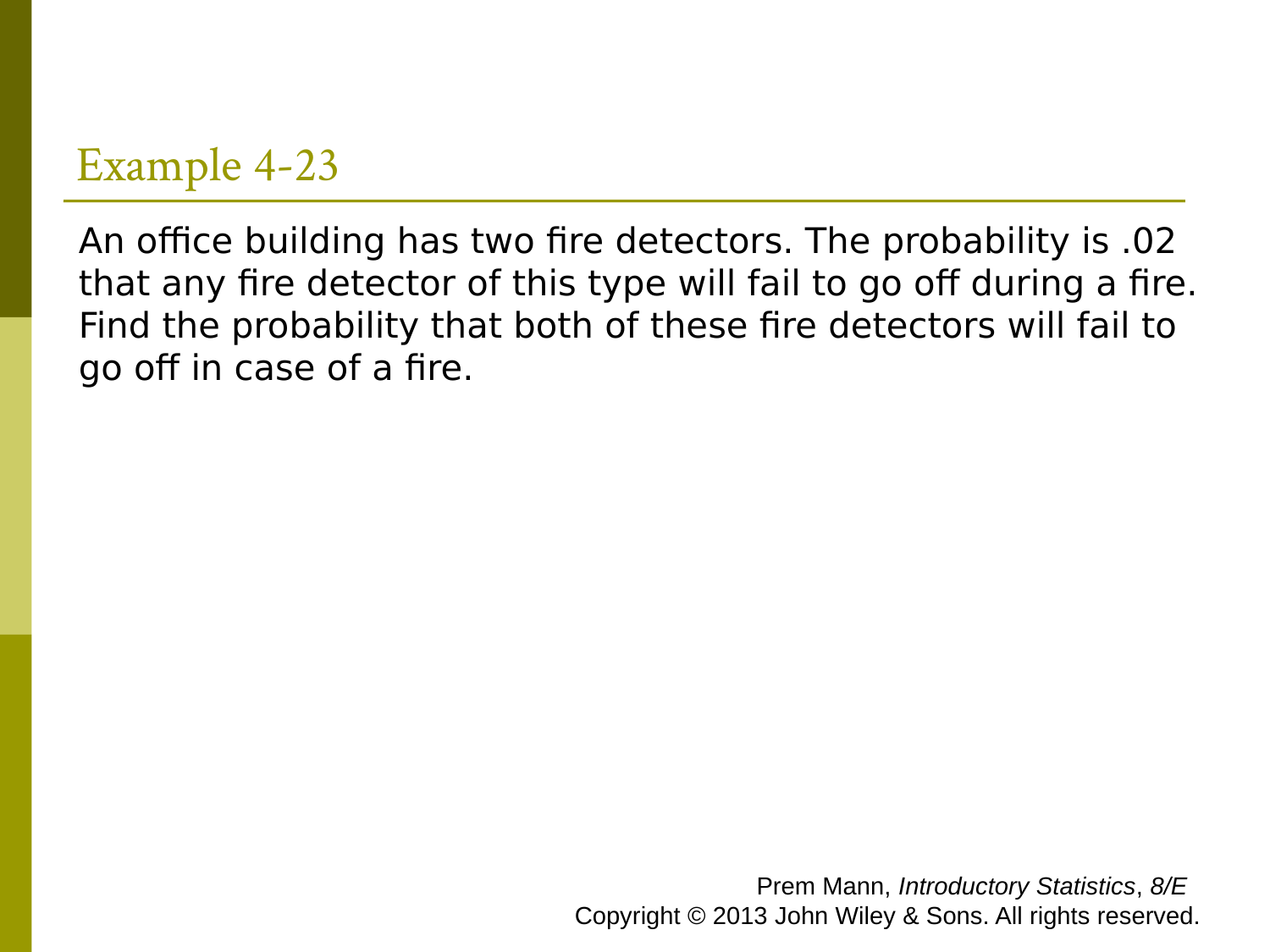

# Example 4-23
An office building has two fire detectors. The probability is .02 that any fire detector of this type will fail to go off during a fire. Find the probability that both of these fire detectors will fail to go off in case of a fire.
                          Prem Mann, Introductory Statistics, 8/E Copyright © 2013 John Wiley & Sons. All rights reserved.